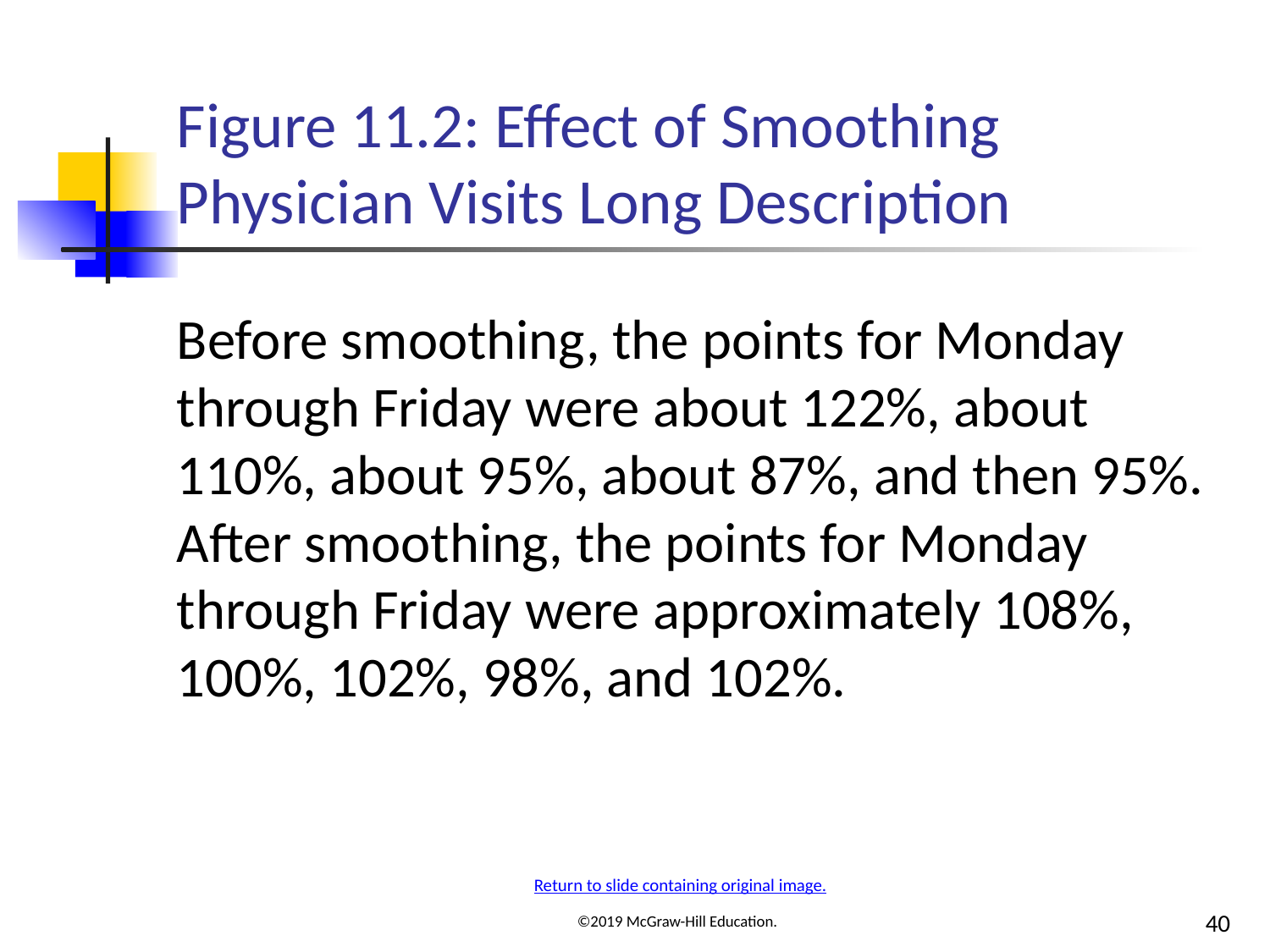

# Figure 11.2: Effect of Smoothing Physician Visits Long Description
Before smoothing, the points for Monday through Friday were about 122%, about 110%, about 95%, about 87%, and then 95%. After smoothing, the points for Monday through Friday were approximately 108%, 100%, 102%, 98%, and 102%.
Return to slide containing original image.